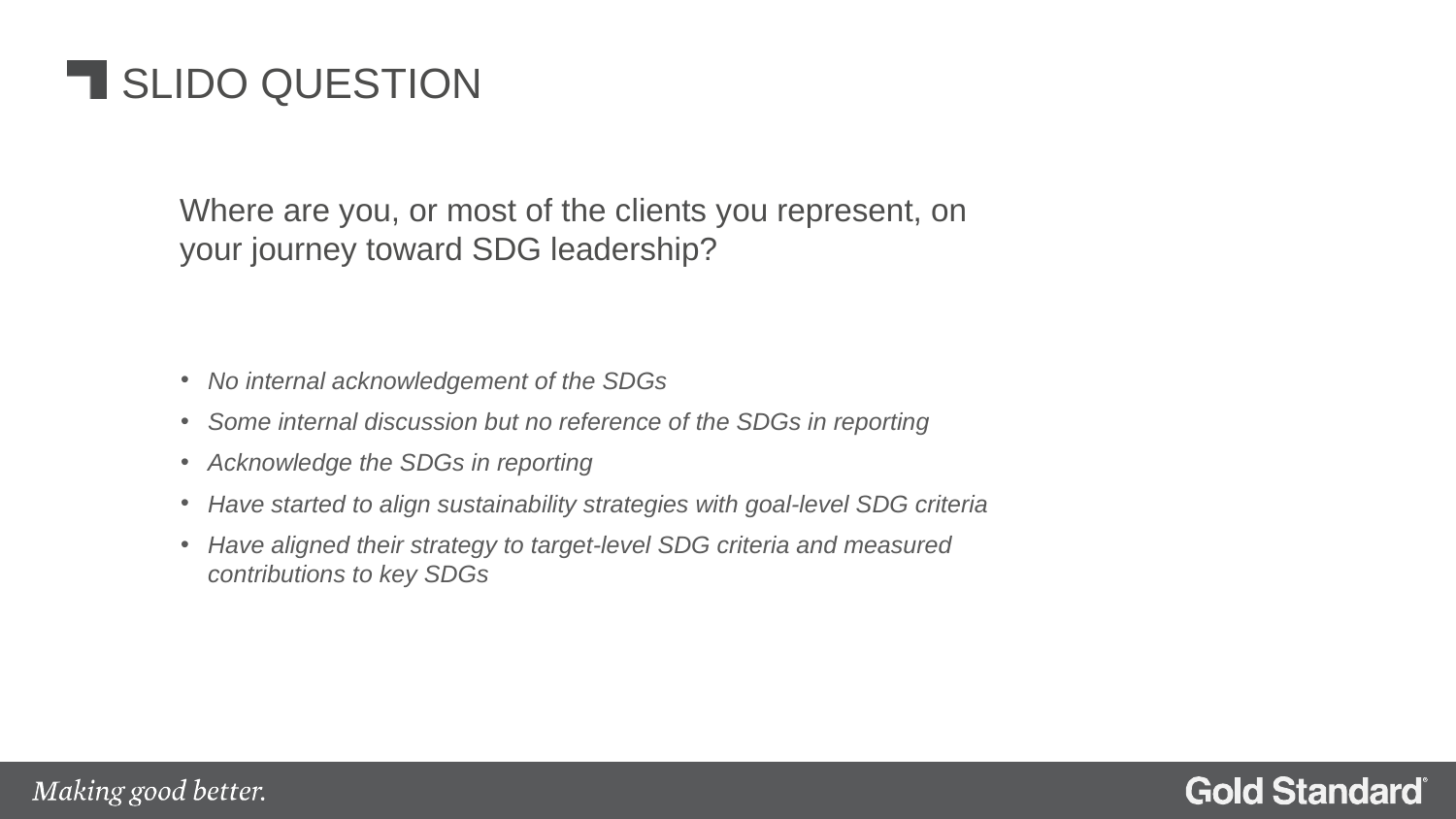

# SLIDO QUESTION
Where are you, or most of the clients you represent, on your journey toward SDG leadership?

No internal acknowledgement of the SDGs
Some internal discussion but no reference of the SDGs in reporting
Acknowledge the SDGs in reporting
Have started to align sustainability strategies with goal-level SDG criteria
Have aligned their strategy to target-level SDG criteria and measured contributions to key SDGs